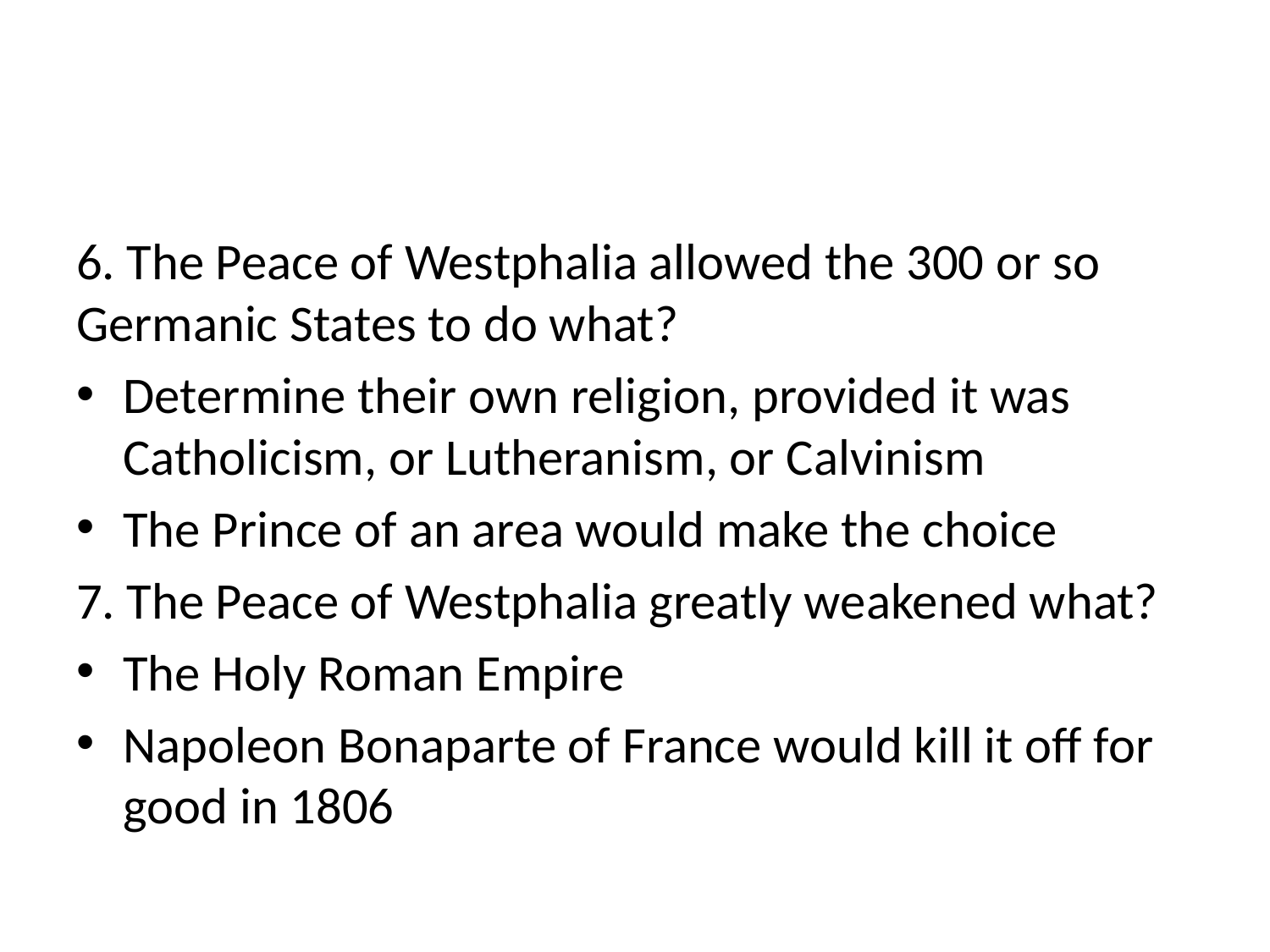

#
6. The Peace of Westphalia allowed the 300 or so Germanic States to do what?
Determine their own religion, provided it was Catholicism, or Lutheranism, or Calvinism
The Prince of an area would make the choice
7. The Peace of Westphalia greatly weakened what?
The Holy Roman Empire
Napoleon Bonaparte of France would kill it off for good in 1806